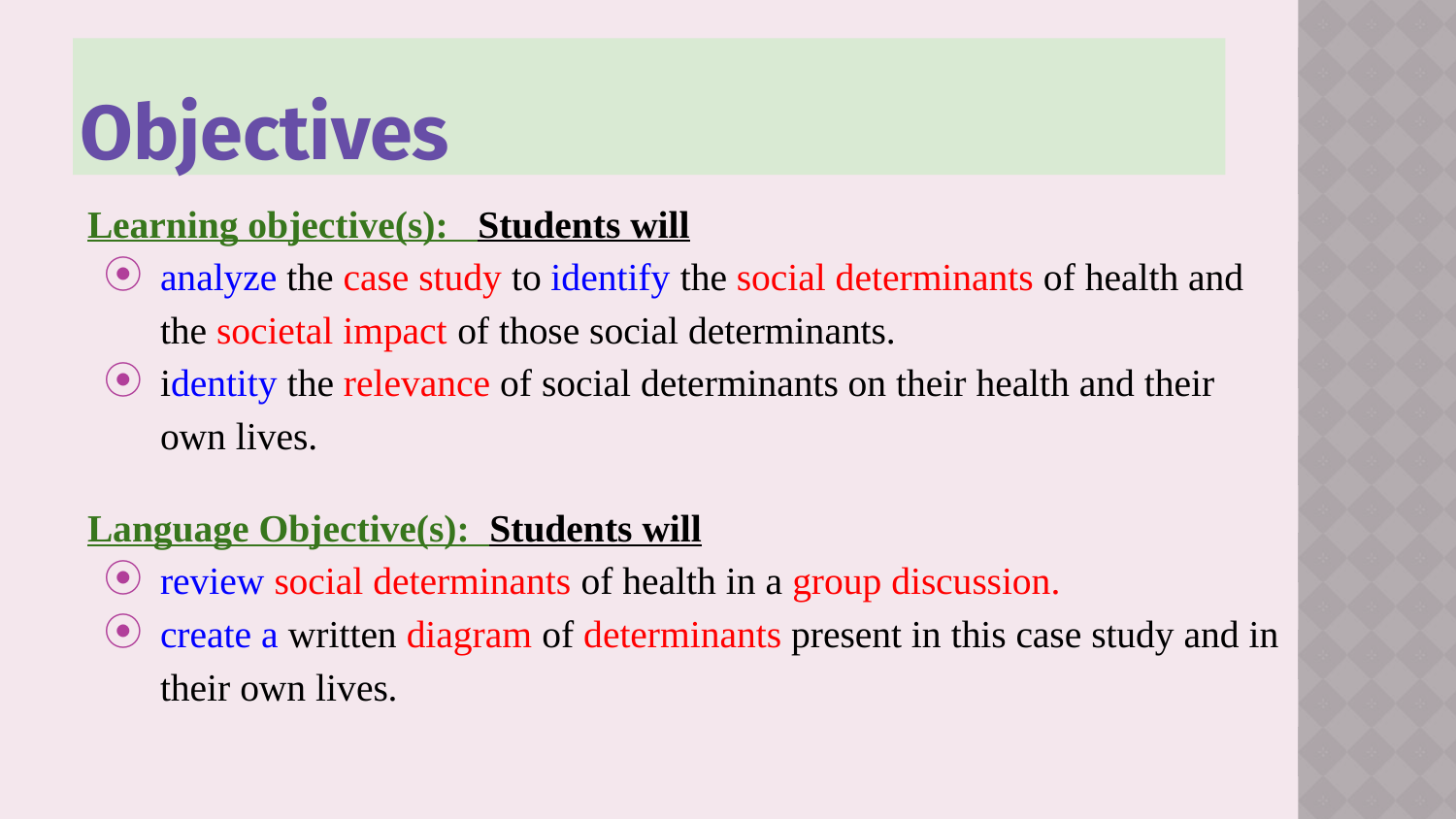

# Objectives
Learning objective(s):   Students will
analyze the case study to identify the social determinants of health and the societal impact of those social determinants.
identity the relevance of social determinants on their health and their own lives.

Language Objective(s):  Students will
review social determinants of health in a group discussion.
create a written diagram of determinants present in this case study and in their own lives.